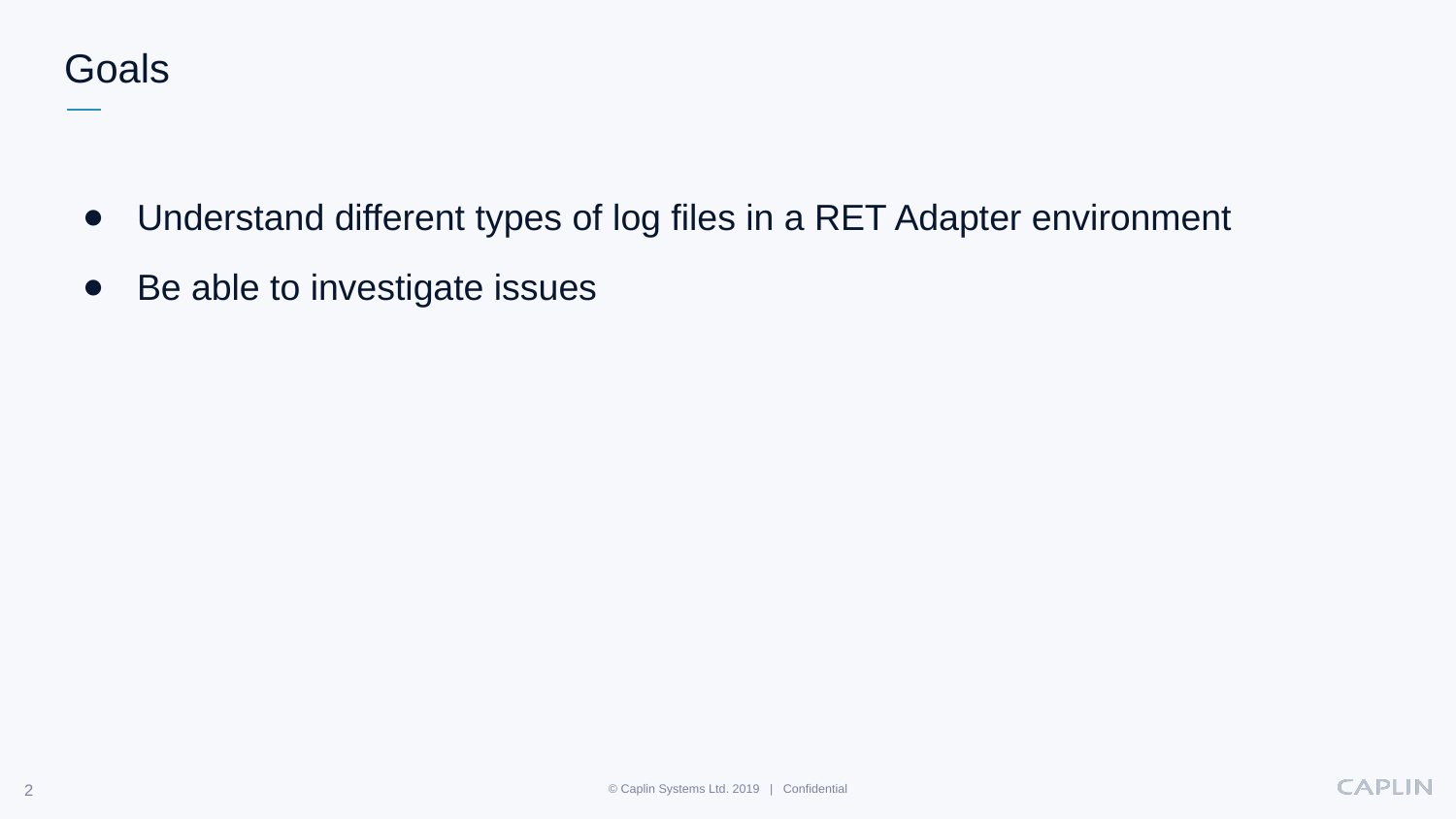

# Goals
Understand different types of log files in a RET Adapter environment
Be able to investigate issues